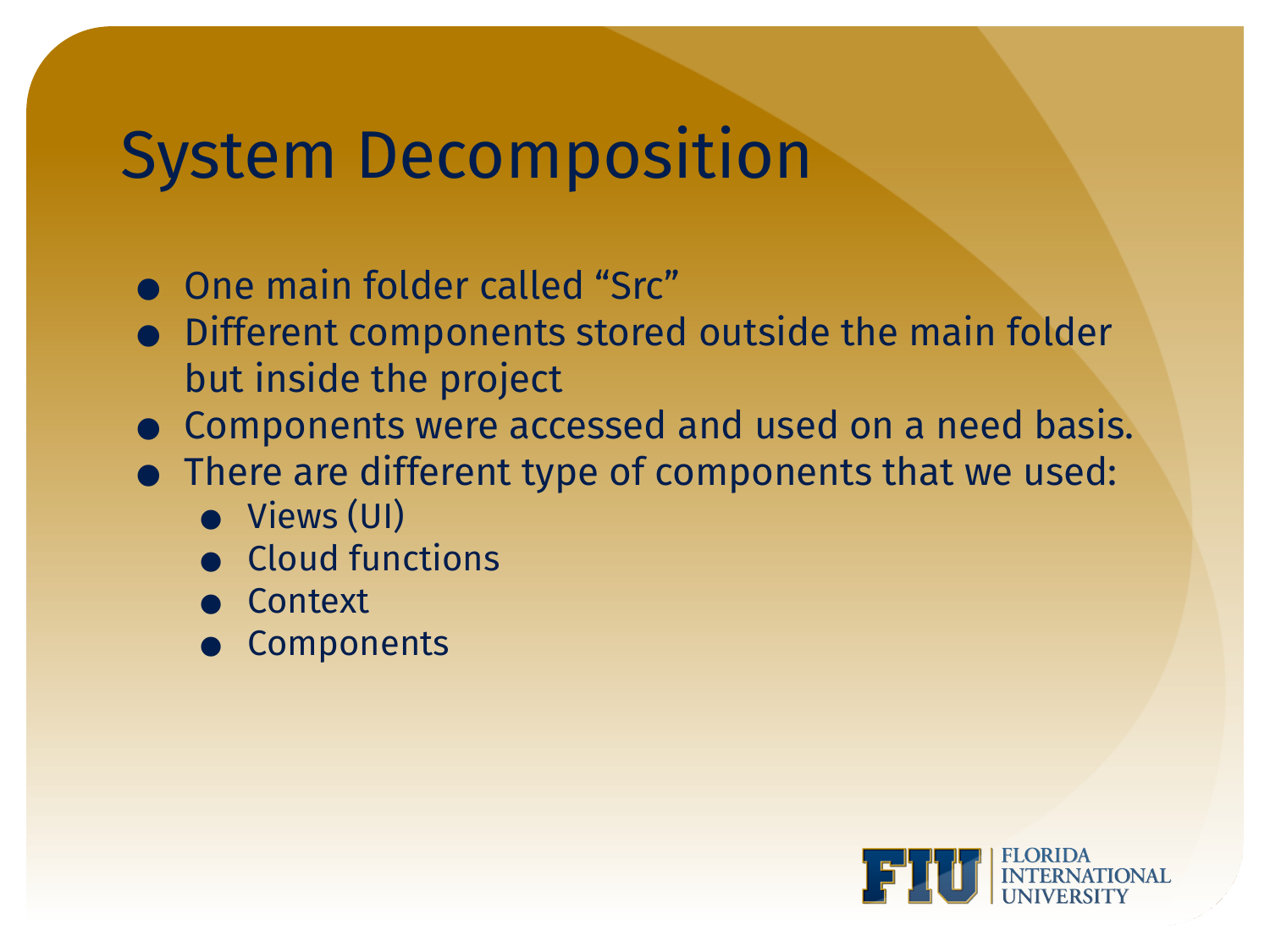

# System Decomposition
One main folder called “Src”
Different components stored outside the main folder but inside the project
Components were accessed and used on a need basis.
There are different type of components that we used:
Views (UI)
Cloud functions
Context
Components